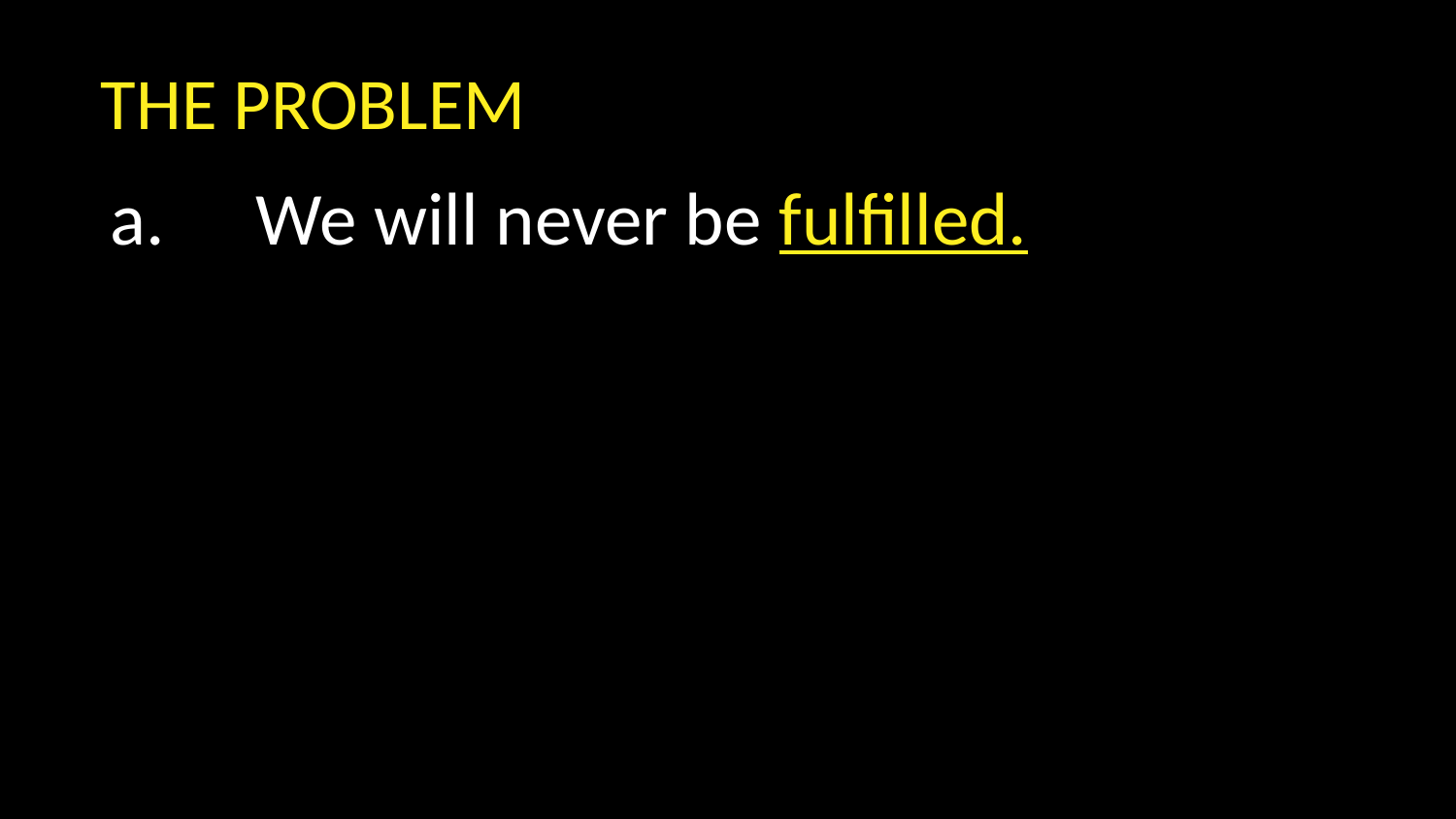

THE PROBLEM
We will never be fulfilled.